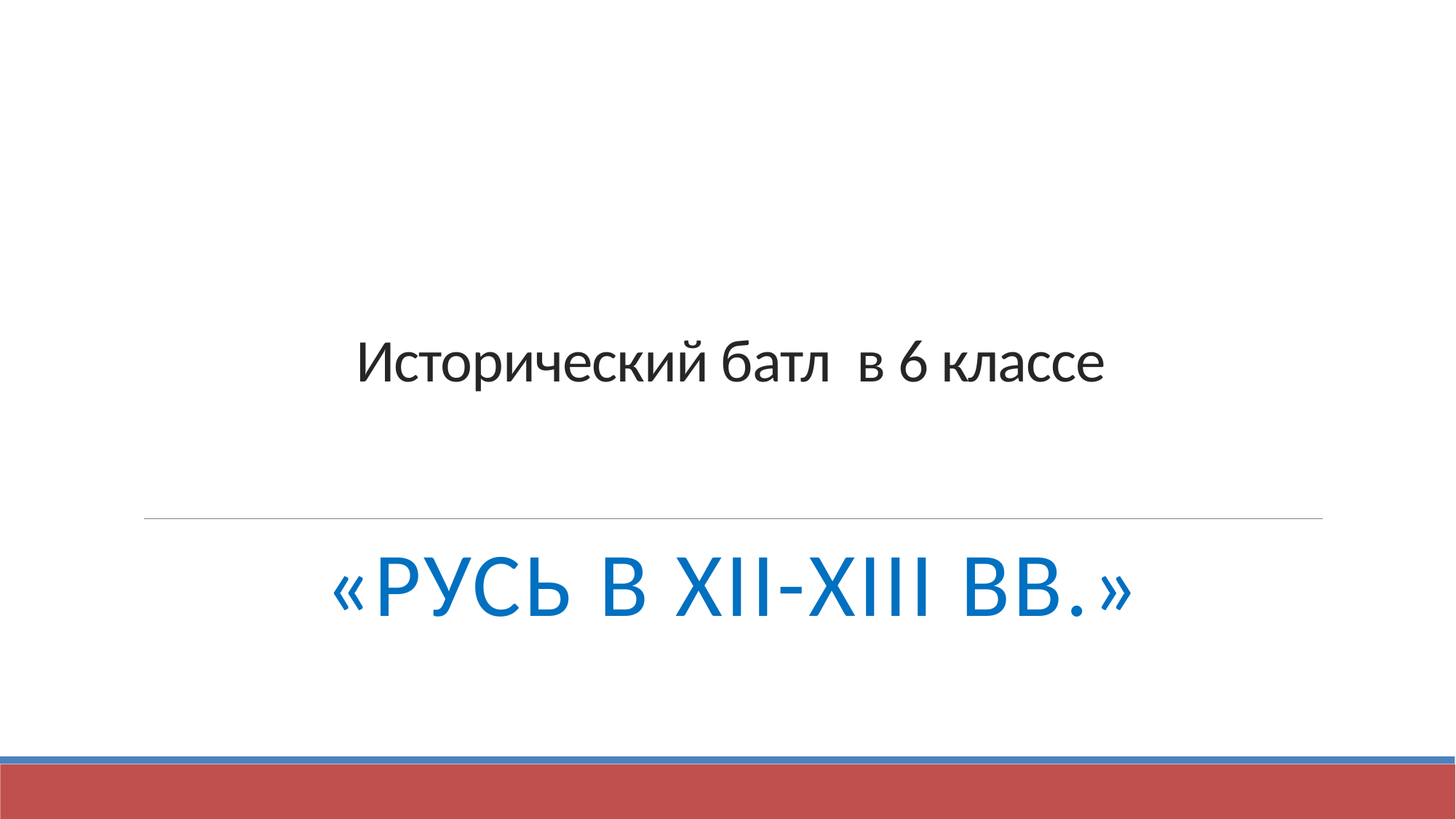

# Исторический батл  в 6 классе
«Русь в XII-XIII вв.»